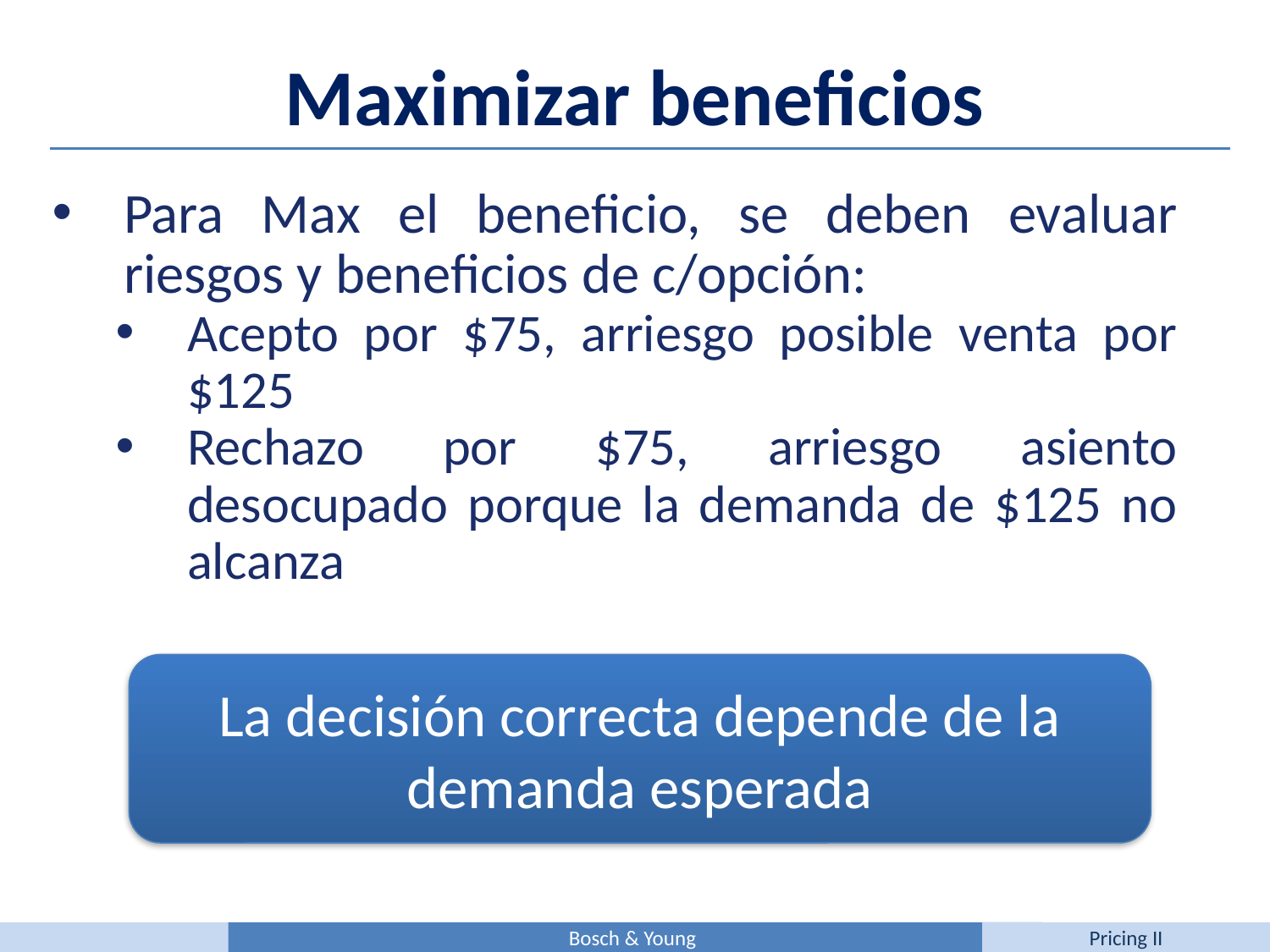

Maximizar beneficios
Para Max el beneficio, se deben evaluar riesgos y beneficios de c/opción:
Acepto por $75, arriesgo posible venta por $125
Rechazo por $75, arriesgo asiento desocupado porque la demanda de $125 no alcanza
La decisión correcta depende de la demanda esperada

Bosch & Young
Pricing II